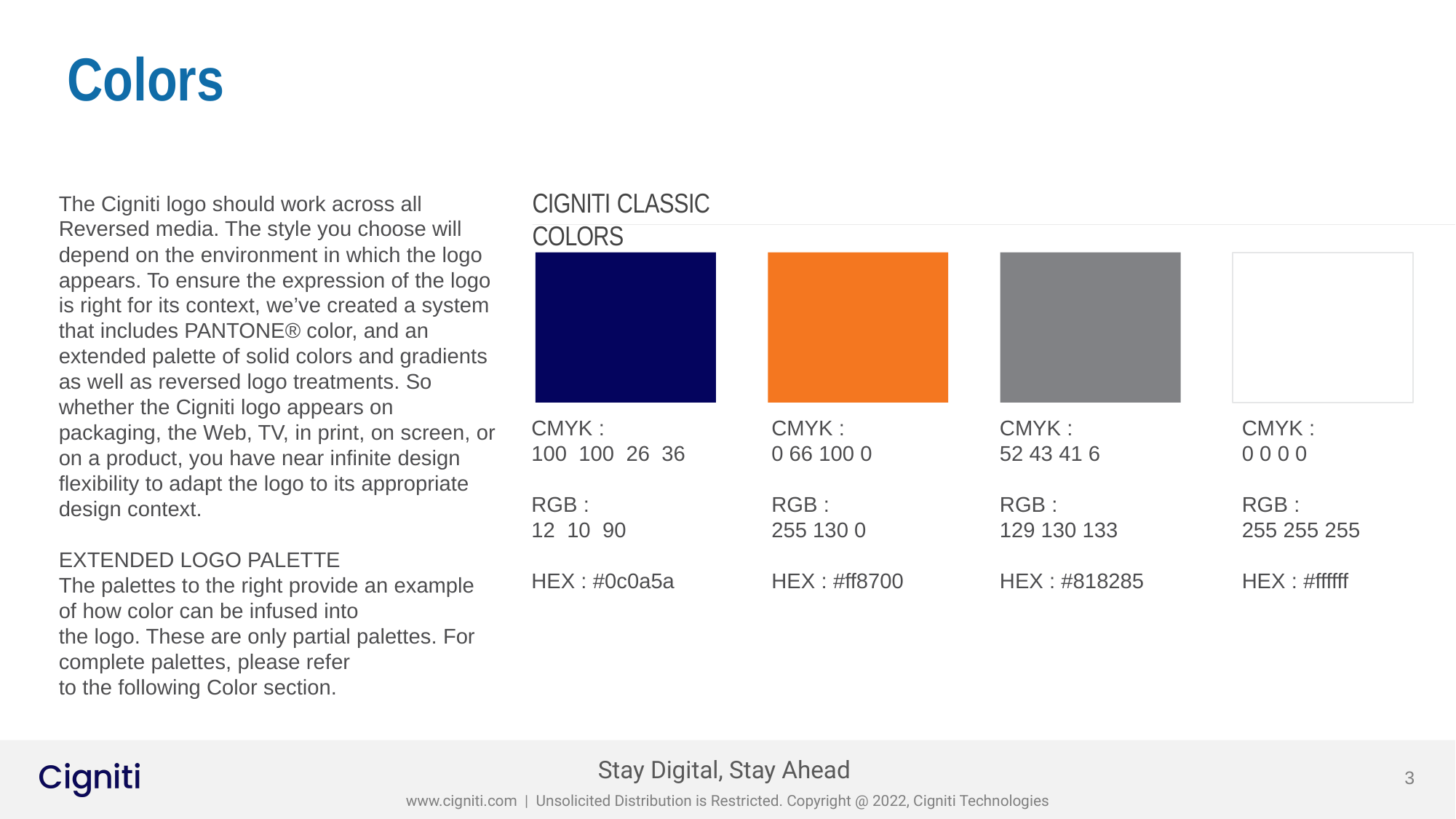

Colors
CIGNITI CLASSIC COLORS
The Cigniti logo should work across all Reversed media. The style you choose will depend on the environment in which the logo appears. To ensure the expression of the logo is right for its context, we’ve created a system that includes PANTONE® color, and an extended palette of solid colors and gradients as well as reversed logo treatments. So whether the Cigniti logo appears on packaging, the Web, TV, in print, on screen, or on a product, you have near infinite design flexibility to adapt the logo to its appropriate design context.

EXTENDED LOGO PALETTE
The palettes to the right provide an example of how color can be infused into
the logo. These are only partial palettes. For complete palettes, please refer
to the following Color section.

CMYK :
100  100  26  36

RGB :
12  10  90

HEX : #0c0a5a
CMYK :
0 66 100 0

RGB :
255 130 0

HEX : #ff8700
CMYK :
52 43 41 6

RGB :
129 130 133

HEX : #818285
CMYK :
0 0 0 0

RGB :
255 255 255

HEX : #ffffff